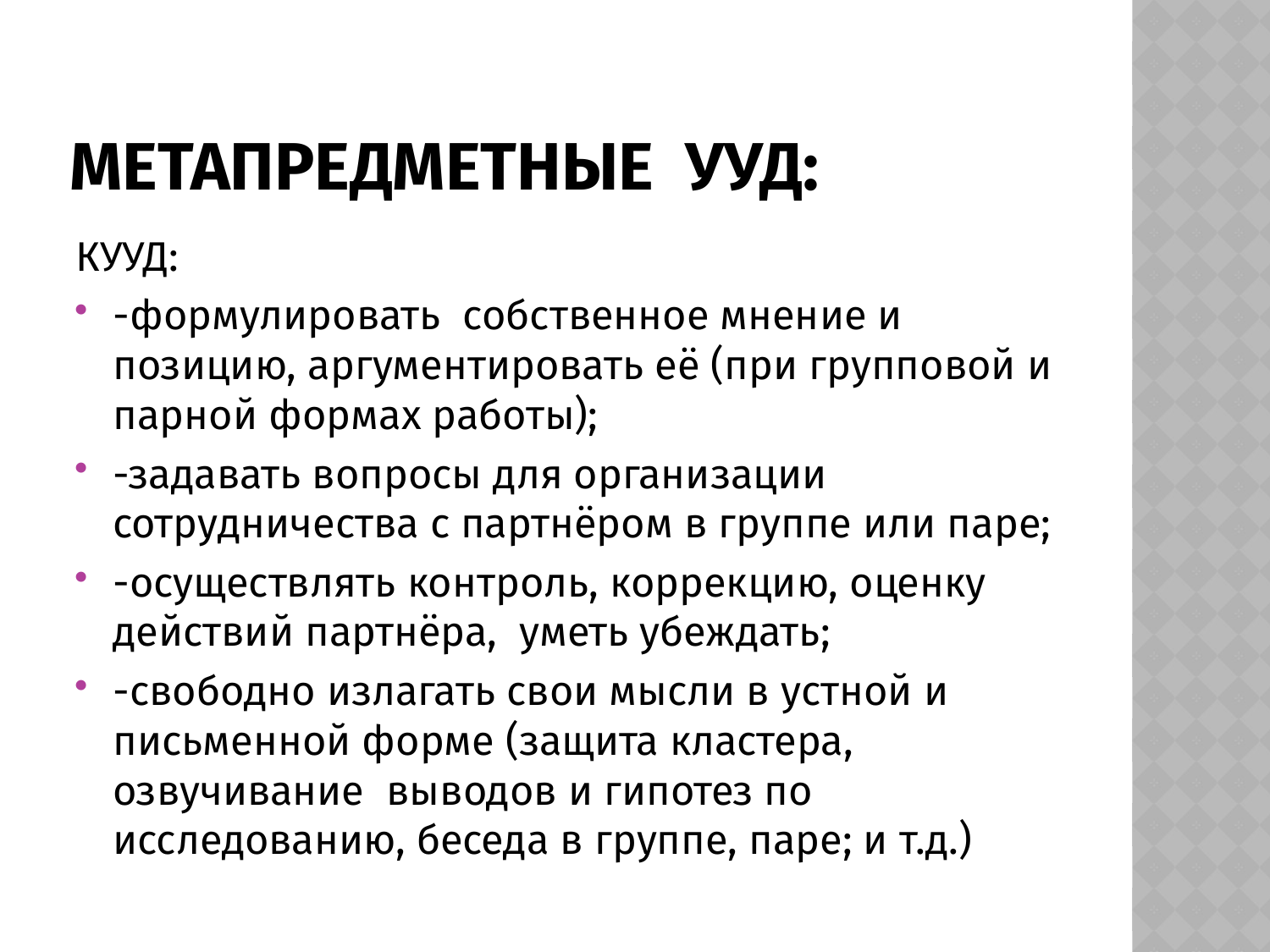

# Метапредметные  УУД:
КУУД:
-формулировать  собственное мнение и позицию, аргументировать её (при групповой и парной формах работы);
-задавать вопросы для организации сотрудничества с партнёром в группе или паре;
-осуществлять контроль, коррекцию, оценку действий партнёра,  уметь убеждать;
-свободно излагать свои мысли в устной и письменной форме (защита кластера, озвучивание  выводов и гипотез по исследованию, беседа в группе, паре; и т.д.)